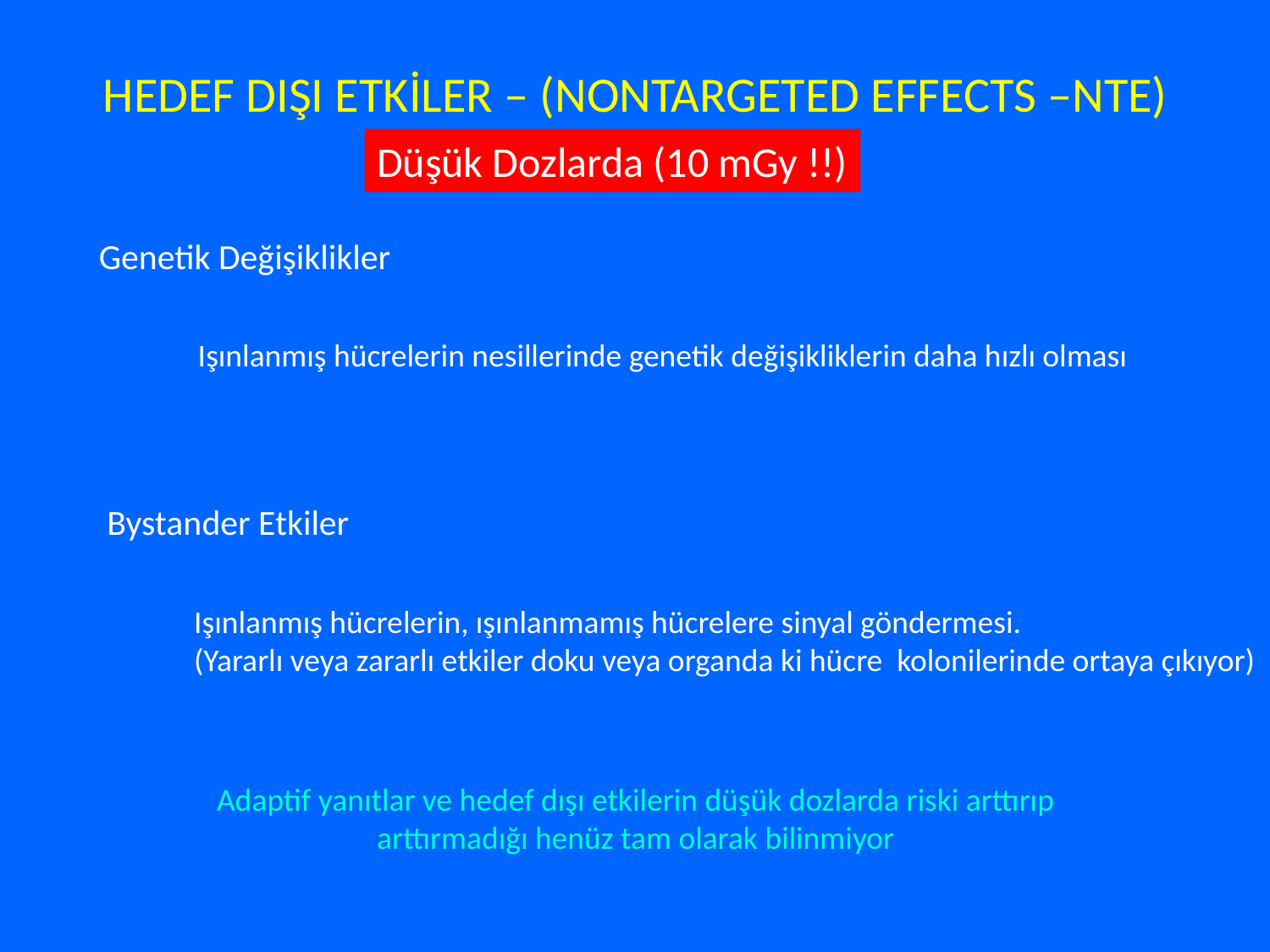

HEDEF DIŞI ETKİLER – (NONTARGETED EFFECTS –NTE)
Düşük Dozlarda (10 mGy !!)
Genetik Değişiklikler
Işınlanmış hücrelerin nesillerinde genetik değişikliklerin daha hızlı olması
Bystander Etkiler
Işınlanmış hücrelerin, ışınlanmamış hücrelere sinyal göndermesi.
(Yararlı veya zararlı etkiler doku veya organda ki hücre  kolonilerinde ortaya çıkıyor)
Adaptif yanıtlar ve hedef dışı etkilerin düşük dozlarda riski arttırıp
arttırmadığı henüz tam olarak bilinmiyor